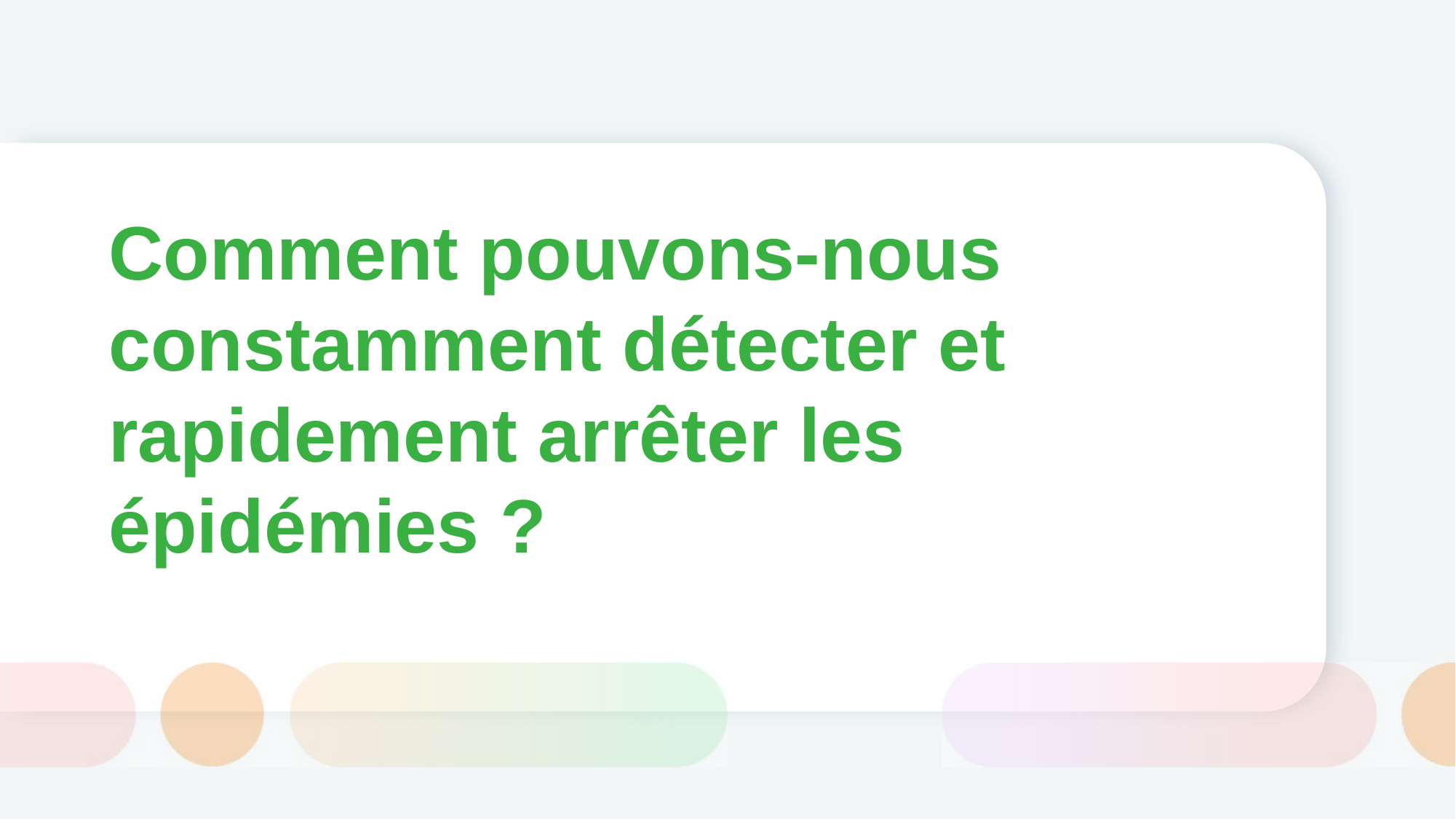

# Comment pouvons-nous constamment détecter et rapidement arrêter les épidémies ?